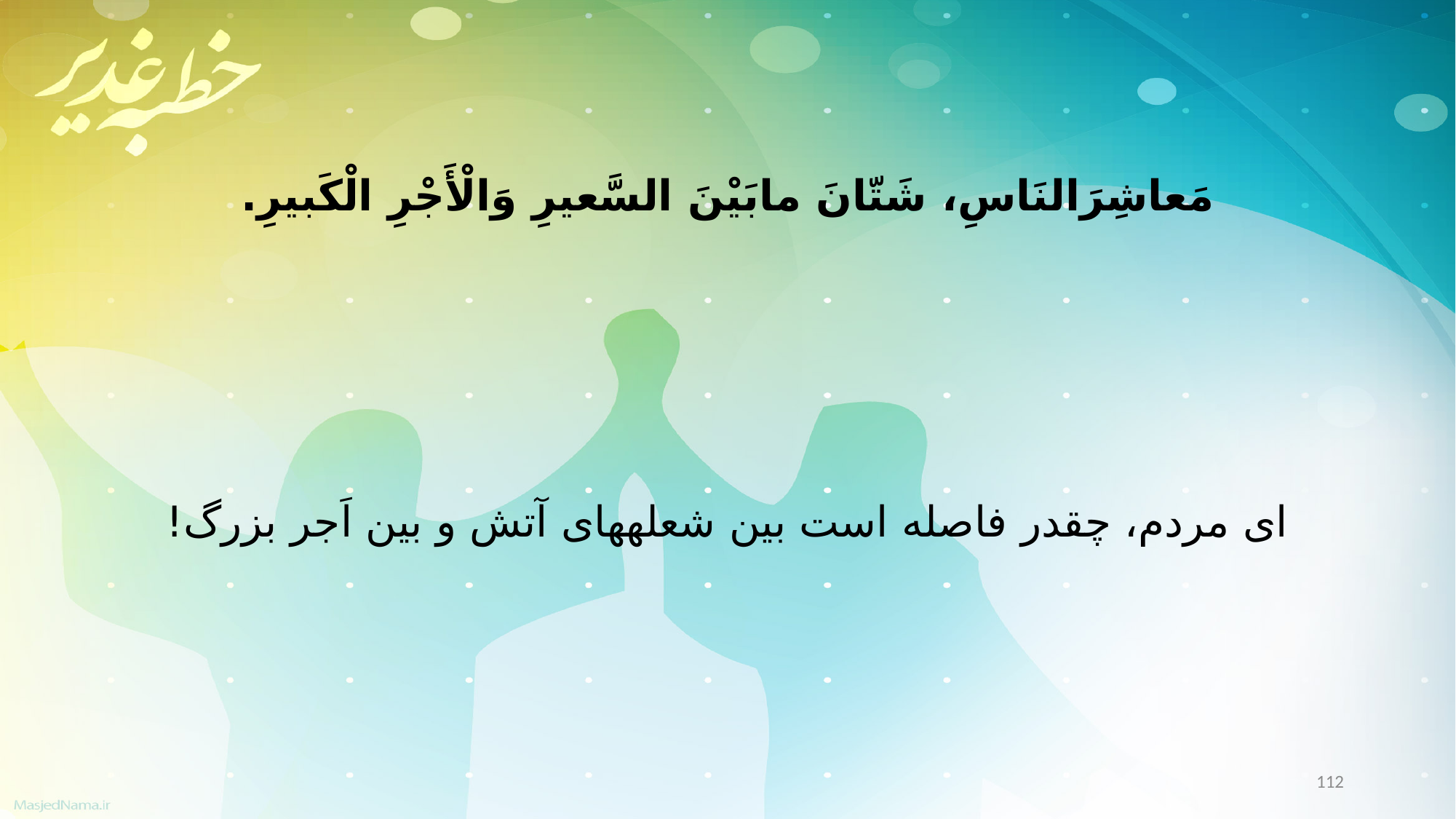

مَعاشِرَالنَاسِ، شَتّانَ مابَیْنَ السَّعیرِ وَالْأَجْرِ الْکَبیرِ.
اى مردم، چقدر فاصله است بین شعله‏هاى آتش و بین اَجر بزرگ!
112